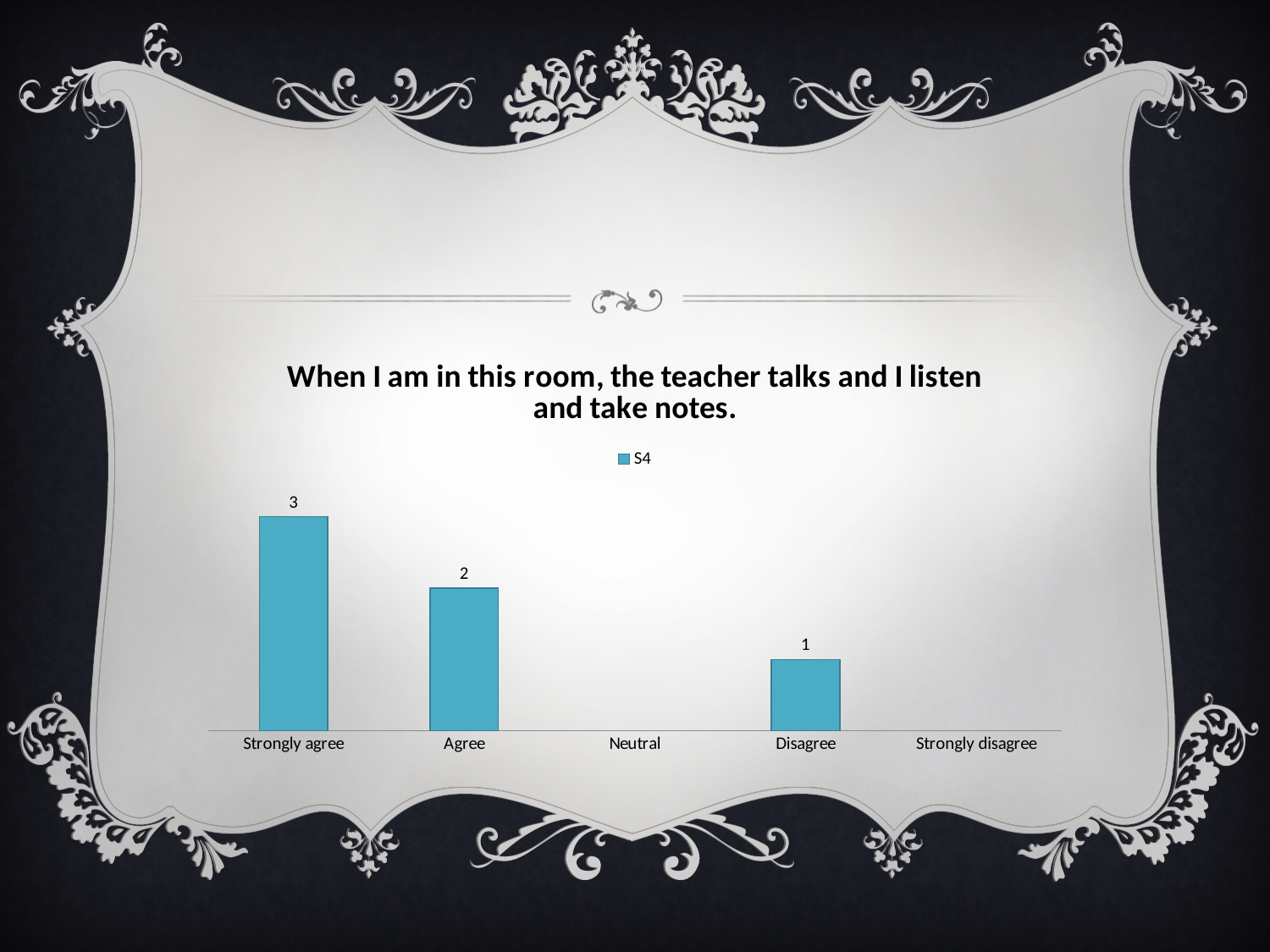

#

### Chart: When I am in this room, the teacher talks and I listen and take notes.

| Category | S4 |
|---|---|
| Strongly agree | 3.0 |
| Agree | 2.0 |
| Neutral | None |
| Disagree | 1.0 |
| Strongly disagree | None |